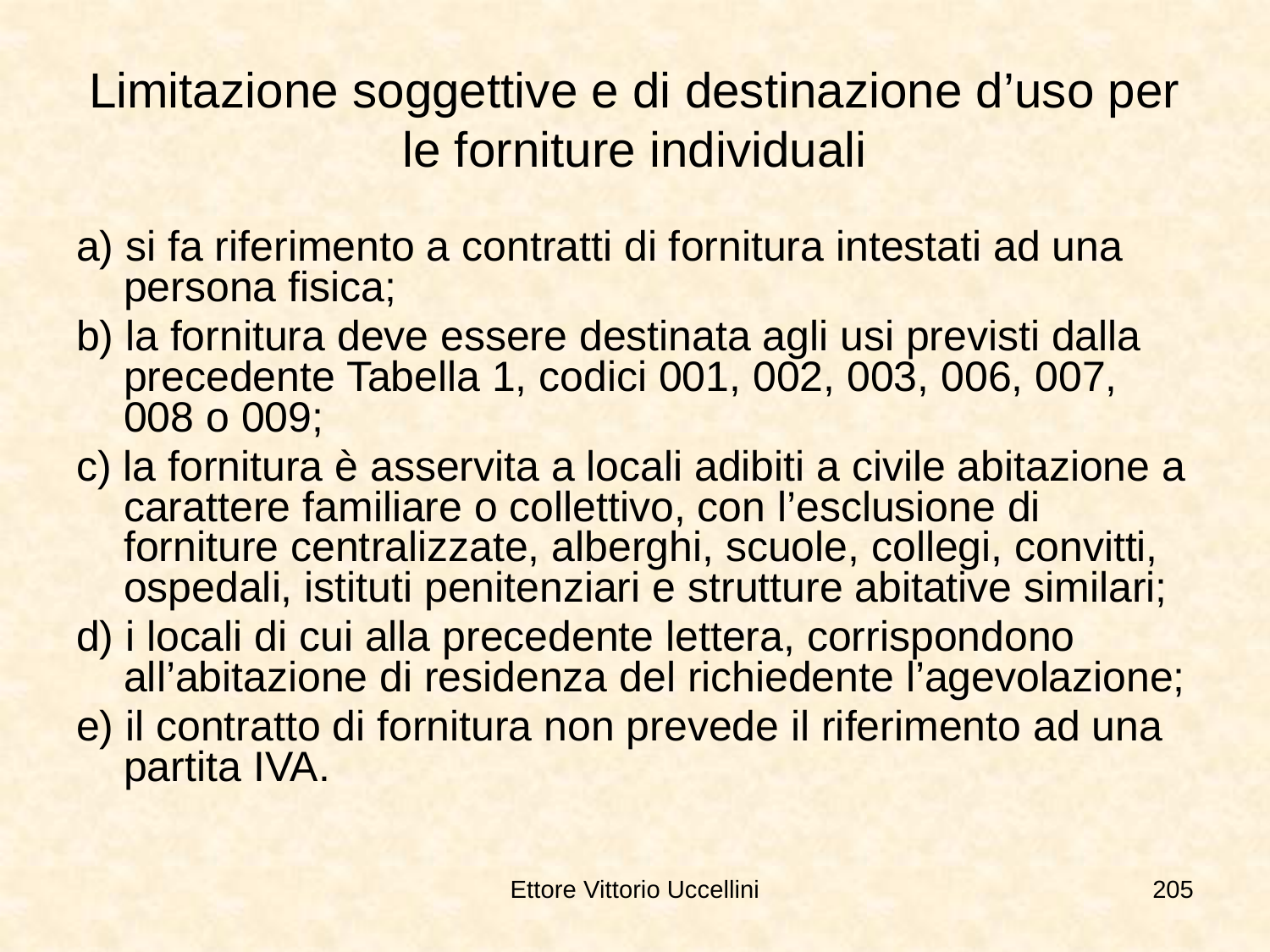

# Limitazione soggettive e di destinazione d’uso per le forniture individuali
a) si fa riferimento a contratti di fornitura intestati ad una persona fisica;
b) la fornitura deve essere destinata agli usi previsti dalla precedente Tabella 1, codici 001, 002, 003, 006, 007, 008 o 009;
c) la fornitura è asservita a locali adibiti a civile abitazione a carattere familiare o collettivo, con l’esclusione di forniture centralizzate, alberghi, scuole, collegi, convitti, ospedali, istituti penitenziari e strutture abitative similari;
d) i locali di cui alla precedente lettera, corrispondono all’abitazione di residenza del richiedente l’agevolazione;
e) il contratto di fornitura non prevede il riferimento ad una partita IVA.

Ettore Vittorio Uccellini
205